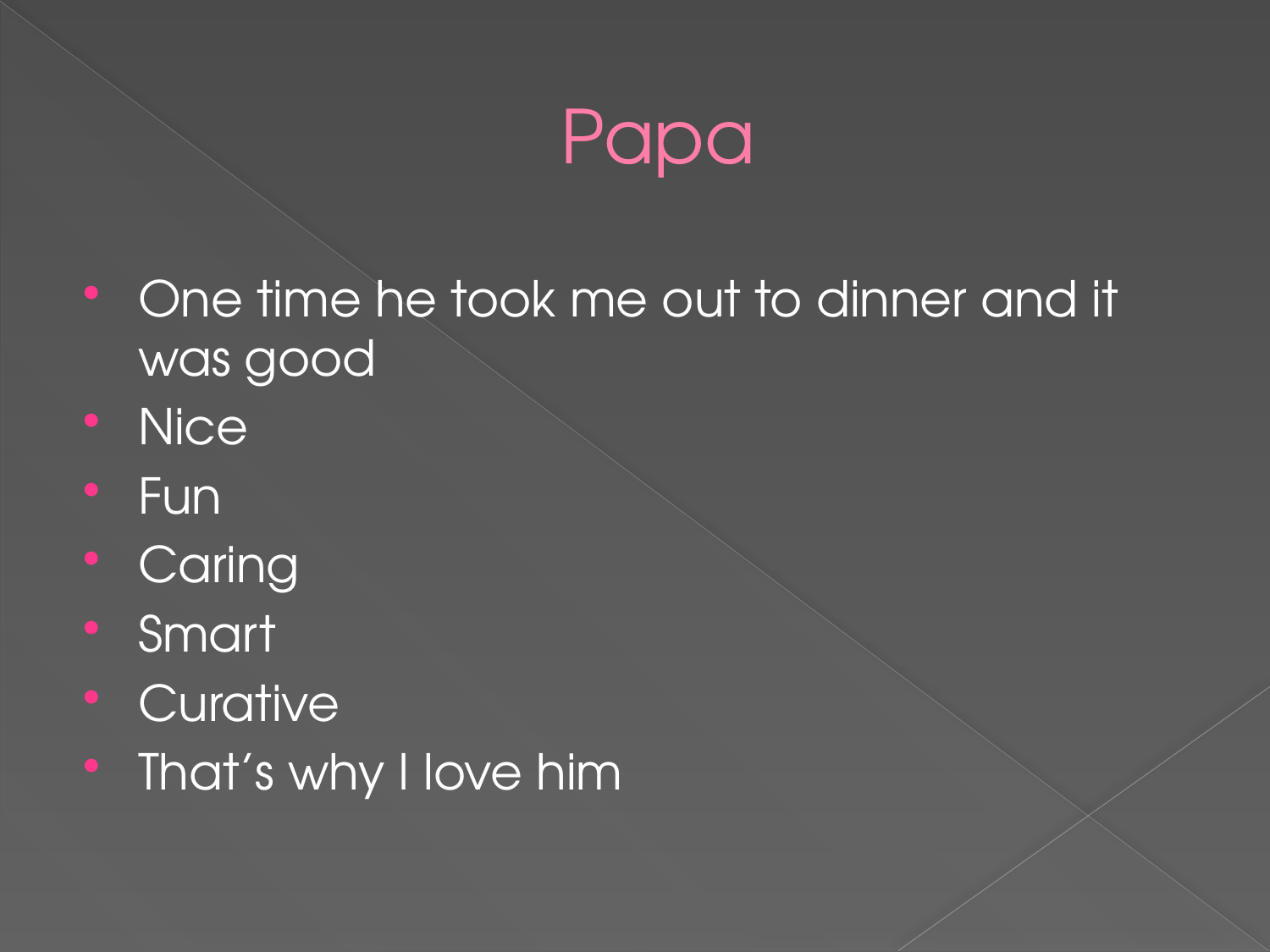

# Papa
One time he took me out to dinner and it was good
Nice
Fun
Caring
Smart
Curative
That’s why I love him